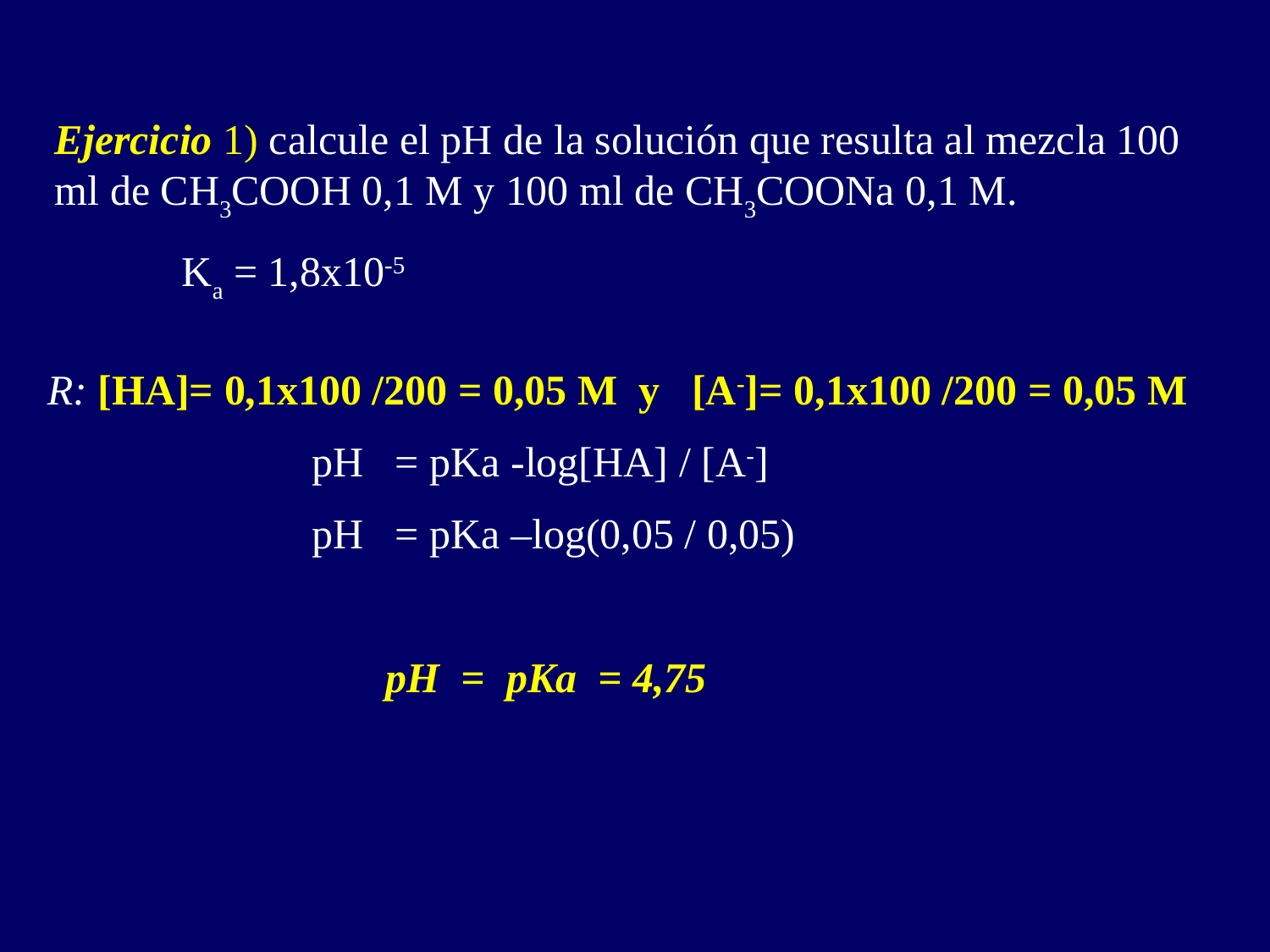

Ejercicio 1) calcule el pH de la solución que resulta al mezcla 100 ml de CH3COOH 0,1 M y 100 ml de CH3COONa 0,1 M.
	Ka = 1,8x10-5
R: [HA]= 0,1x100 /200 = 0,05 M  y   [A-]= 0,1x100 /200 = 0,05 M
		 pH   = pKa -log[HA] / [A-]
		 pH   = pKa –log(0,05 / 0,05)

 		        pH  =  pKa  = 4,75